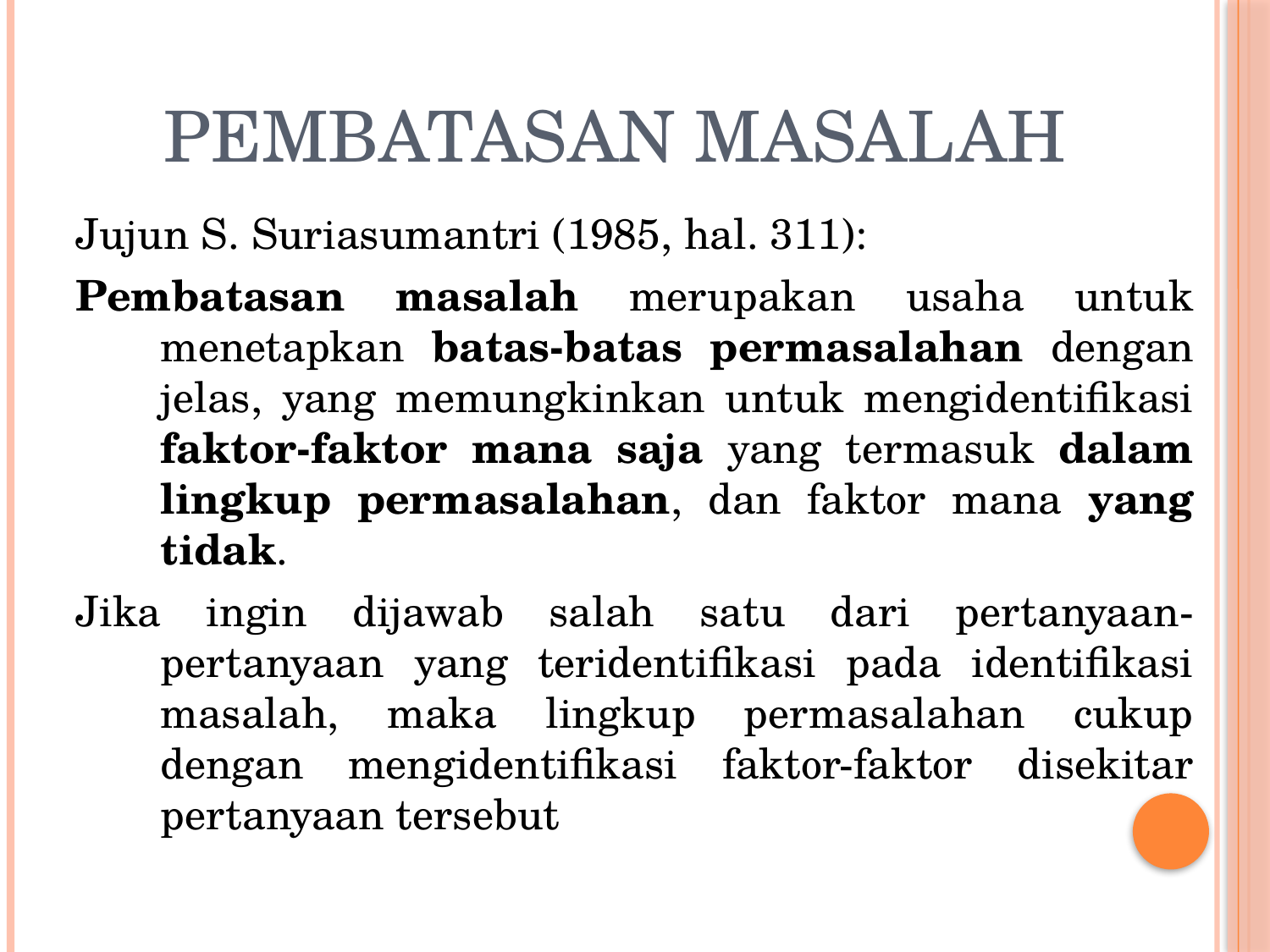

# Pembatasan Masalah
Jujun S. Suriasumantri (1985, hal. 311):
Pembatasan masalah merupakan usaha untuk menetapkan batas-batas permasalahan dengan jelas, yang memungkinkan untuk mengidentifikasi faktor-faktor mana saja yang termasuk dalam lingkup permasalahan, dan faktor mana yang tidak.
Jika ingin dijawab salah satu dari pertanyaan-pertanyaan yang teridentifikasi pada identifikasi masalah, maka lingkup permasalahan cukup dengan mengidentifikasi faktor-faktor disekitar pertanyaan tersebut